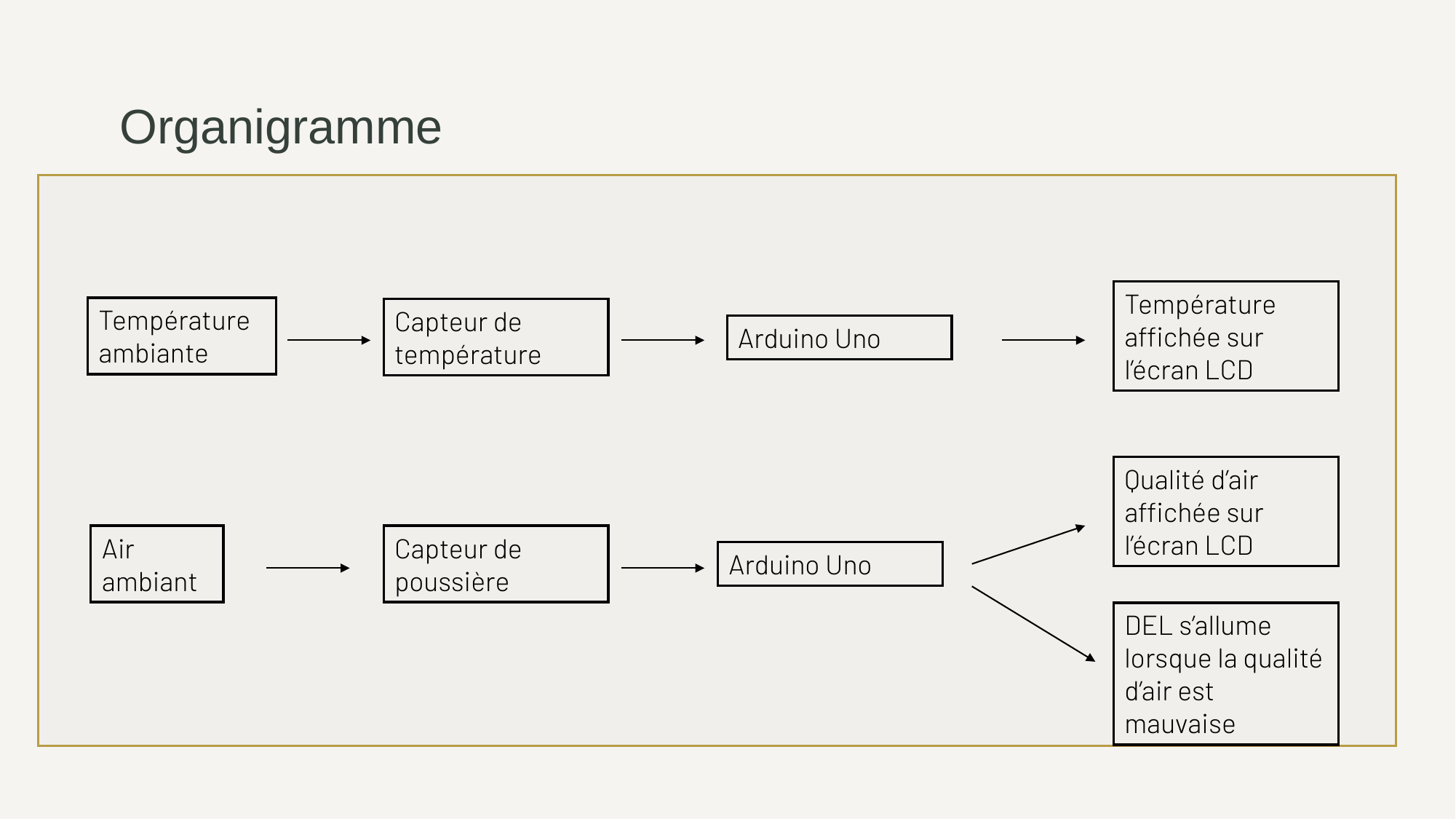

# Organigramme

Température affichée sur l’écran LCD
Température ambiante
Capteur de température
Arduino Uno
Qualité d’air affichée sur l’écran LCD
Capteur de poussière
Air ambiant
Arduino Uno
DEL s’allume lorsque la qualité d’air est mauvaise